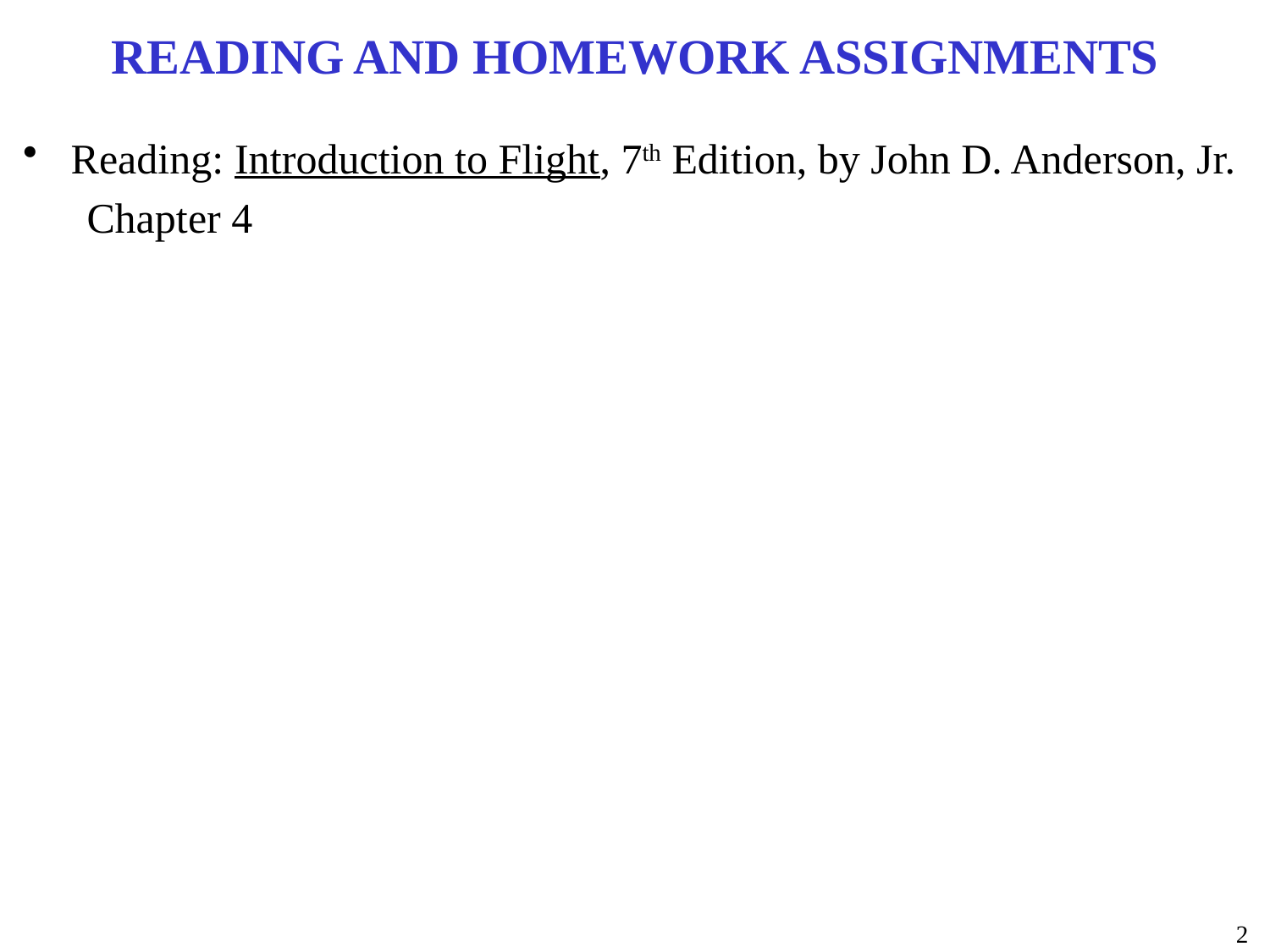

# READING AND HOMEWORK ASSIGNMENTS
Reading: Introduction to Flight, 7th Edition, by John D. Anderson, Jr.
Chapter 4
2